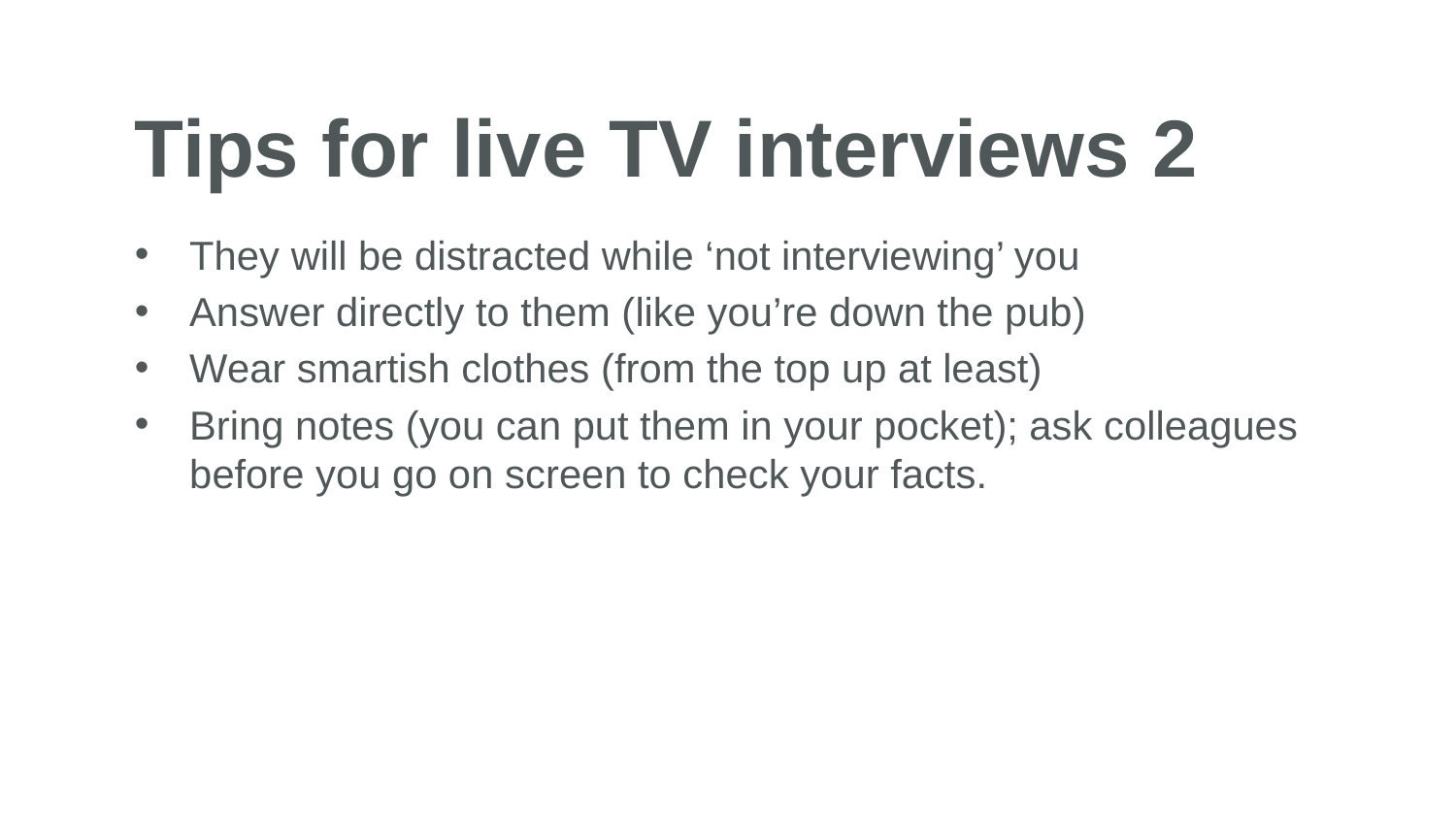

# Tips for live TV interviews 2
They will be distracted while ‘not interviewing’ you
Answer directly to them (like you’re down the pub)
Wear smartish clothes (from the top up at least)
Bring notes (you can put them in your pocket); ask colleagues before you go on screen to check your facts.